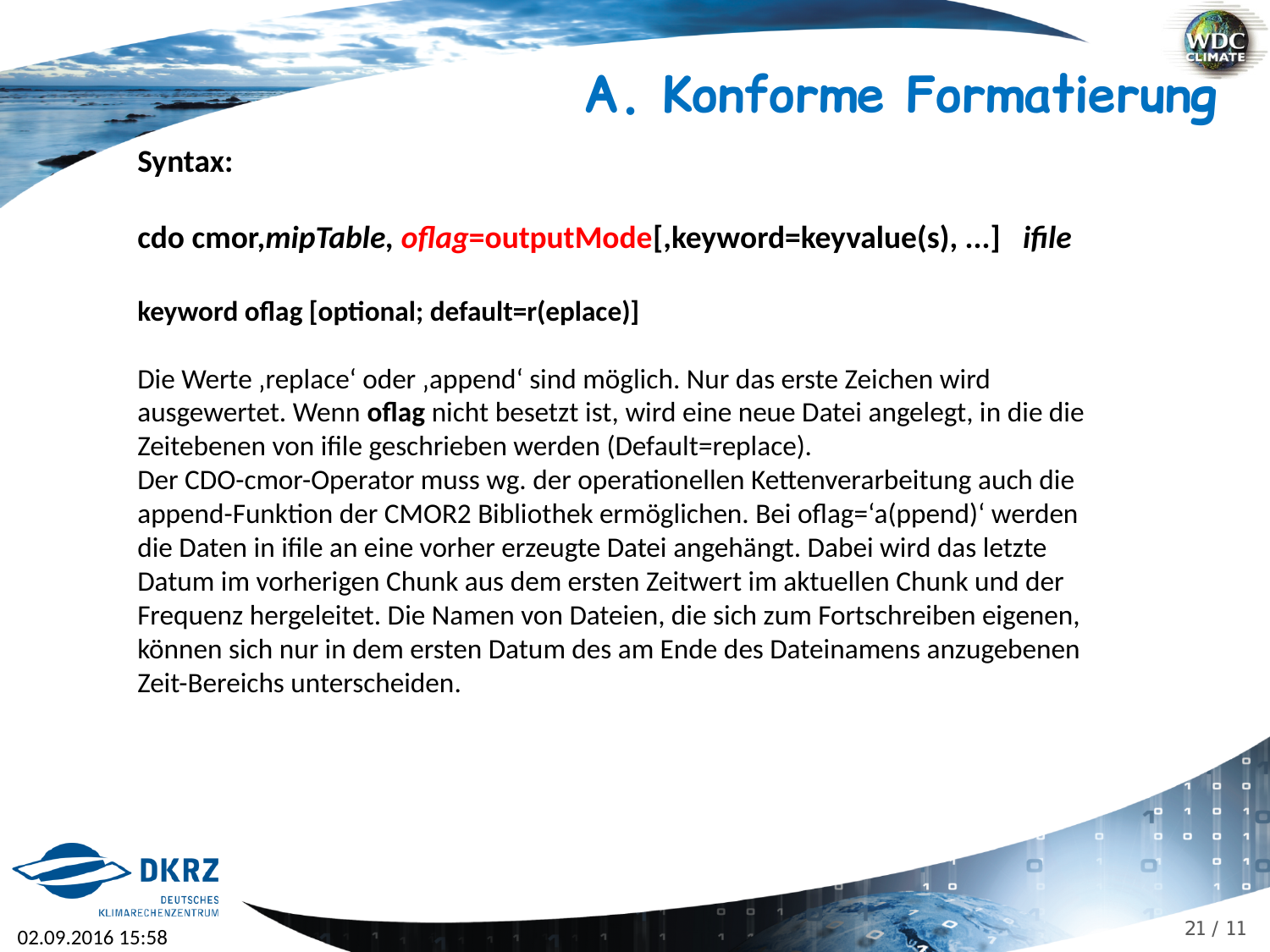

A. Konforme Formatierung

Syntax:
cdo cmor,mipTable, oflag=outputMode[,keyword=keyvalue(s), ...]   ifile
keyword oflag [optional; default=r(eplace)]
Die Werte ‚replace‘ oder ‚append‘ sind möglich. Nur das erste Zeichen wird ausgewertet. Wenn oflag nicht besetzt ist, wird eine neue Datei angelegt, in die die Zeitebenen von ifile geschrieben werden (Default=replace).
Der CDO-cmor-Operator muss wg. der operationellen Kettenverarbeitung auch die append-Funktion der CMOR2 Bibliothek ermöglichen. Bei oflag=‘a(ppend)‘ werden die Daten in ifile an eine vorher erzeugte Datei angehängt. Dabei wird das letzte Datum im vorherigen Chunk aus dem ersten Zeitwert im aktuellen Chunk und der Frequenz hergeleitet. Die Namen von Dateien, die sich zum Fortschreiben eigenen, können sich nur in dem ersten Datum des am Ende des Dateinamens anzugebenen Zeit-Bereichs unterscheiden.